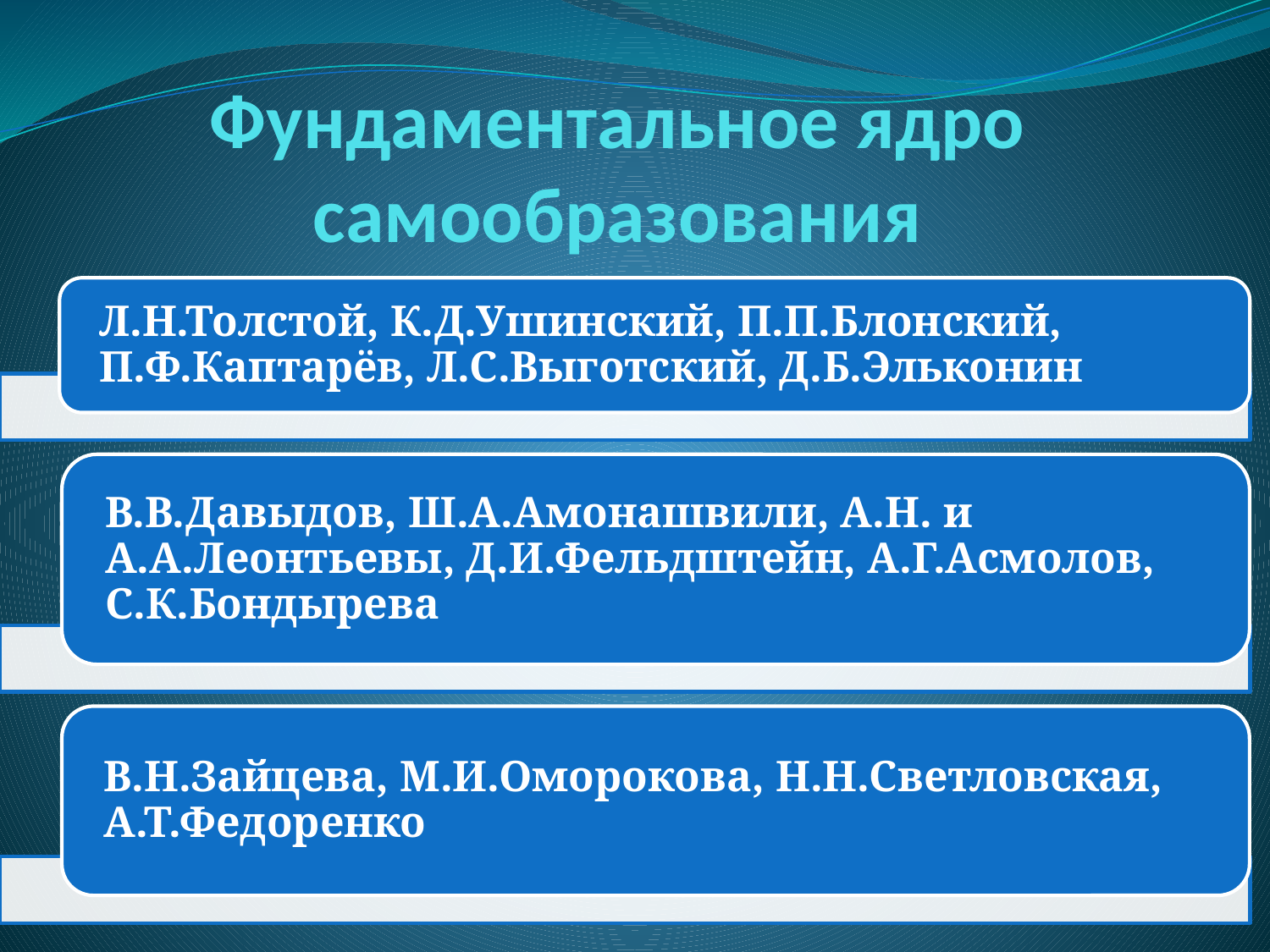

# Фундаментальное ядро самообразования
Л.Н.Толстой, К.Д.Ушинский, П.П.Блонский, П.Ф.Каптарёв, Л.С.Выготский, Д.Б.Эльконин
В.В.Давыдов, Ш.А.Амонашвили, А.Н. и А.А.Леонтьевы, Д.И.Фельдштейн, А.Г.Асмолов, С.К.Бондырева
В.Н.Зайцева, М.И.Оморокова, Н.Н.Светловская, А.Т.Федоренко